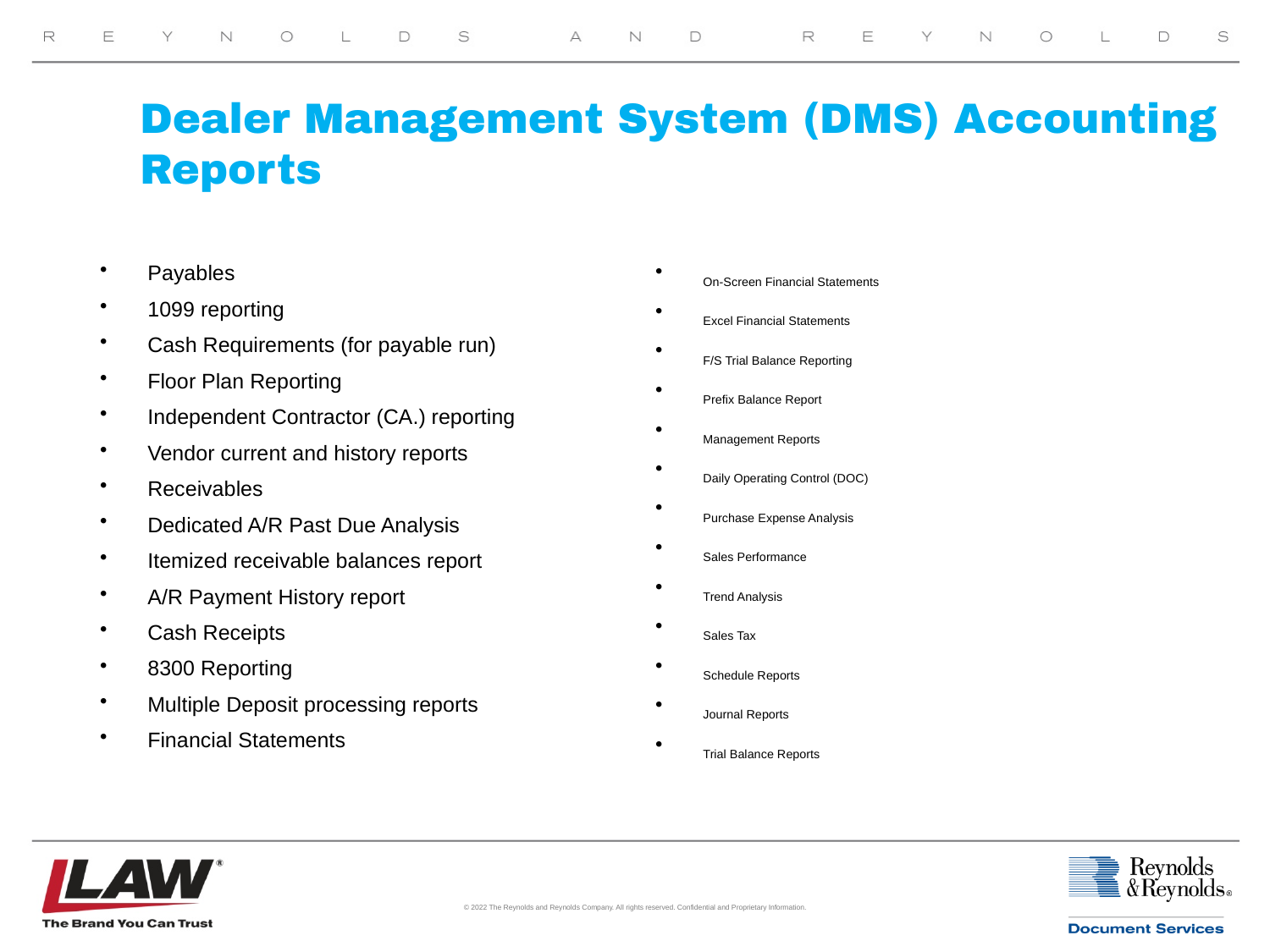

# Dealer Management System (DMS) Accounting Reports
Payables
1099 reporting
Cash Requirements (for payable run)
Floor Plan Reporting
Independent Contractor (CA.) reporting
Vendor current and history reports
Receivables
Dedicated A/R Past Due Analysis
Itemized receivable balances report
A/R Payment History report
Cash Receipts
8300 Reporting
Multiple Deposit processing reports
Financial Statements

On-Screen Financial Statements
Excel Financial Statements
F/S Trial Balance Reporting
Prefix Balance Report
Management Reports
Daily Operating Control (DOC)
Purchase Expense Analysis
Sales Performance
Trend Analysis
Sales Tax
Schedule Reports
Journal Reports
Trial Balance Reports